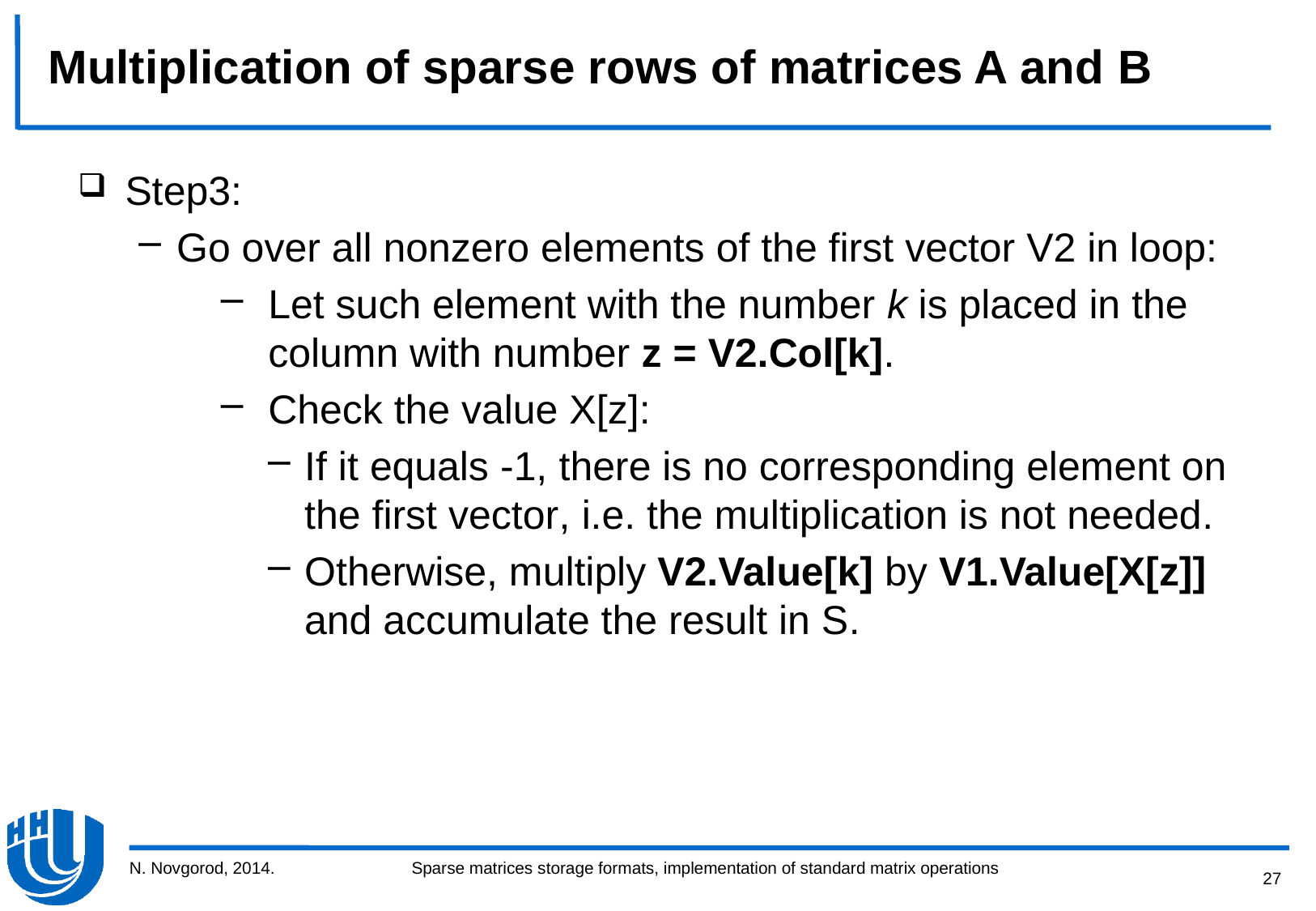

# Multiplication of sparse rows of matrices A and B
Step3:
Go over all nonzero elements of the first vector V2 in loop:
Let such element with the number k is placed in the column with number z = V2.Col[k].
Check the value X[z]:
If it equals -1, there is no corresponding element on the first vector, i.e. the multiplication is not needed.
Otherwise, multiply V2.Value[k] by V1.Value[X[z]] and accumulate the result in S.

N. Novgorod, 2014.
27
Sparse matrices storage formats, implementation of standard matrix operations